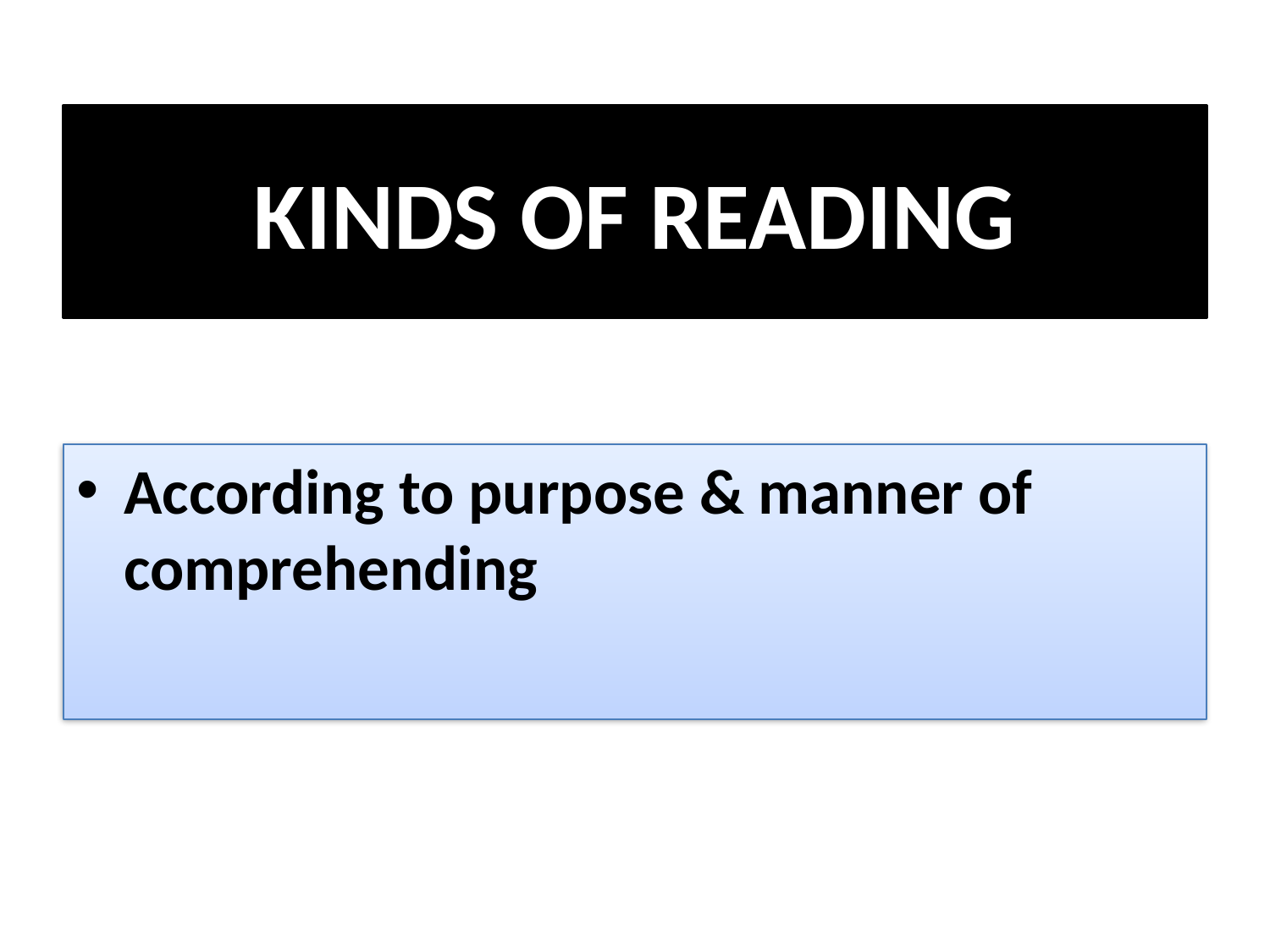

# KINDS OF READING
According to purpose & manner of comprehending